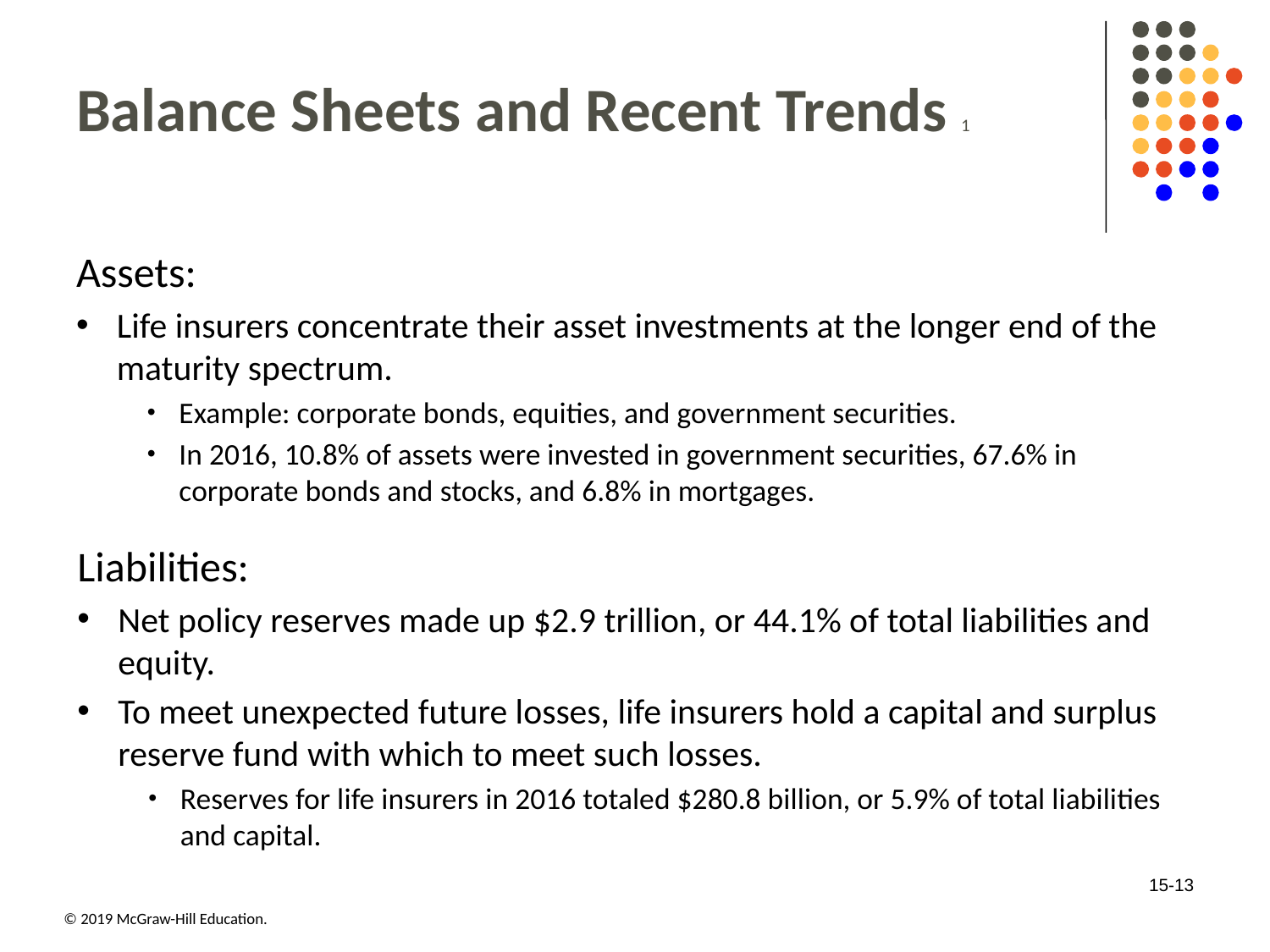

# Balance Sheets and Recent Trends 1
Assets:
Life insurers concentrate their asset investments at the longer end of the maturity spectrum.
Example: corporate bonds, equities, and government securities.
In 2016, 10.8% of assets were invested in government securities, 67.6% in corporate bonds and stocks, and 6.8% in mortgages.
Liabilities:
Net policy reserves made up $2.9 trillion, or 44.1% of total liabilities and equity.
To meet unexpected future losses, life insurers hold a capital and surplus reserve fund with which to meet such losses.
Reserves for life insurers in 2016 totaled $280.8 billion, or 5.9% of total liabilities and capital.
15-13